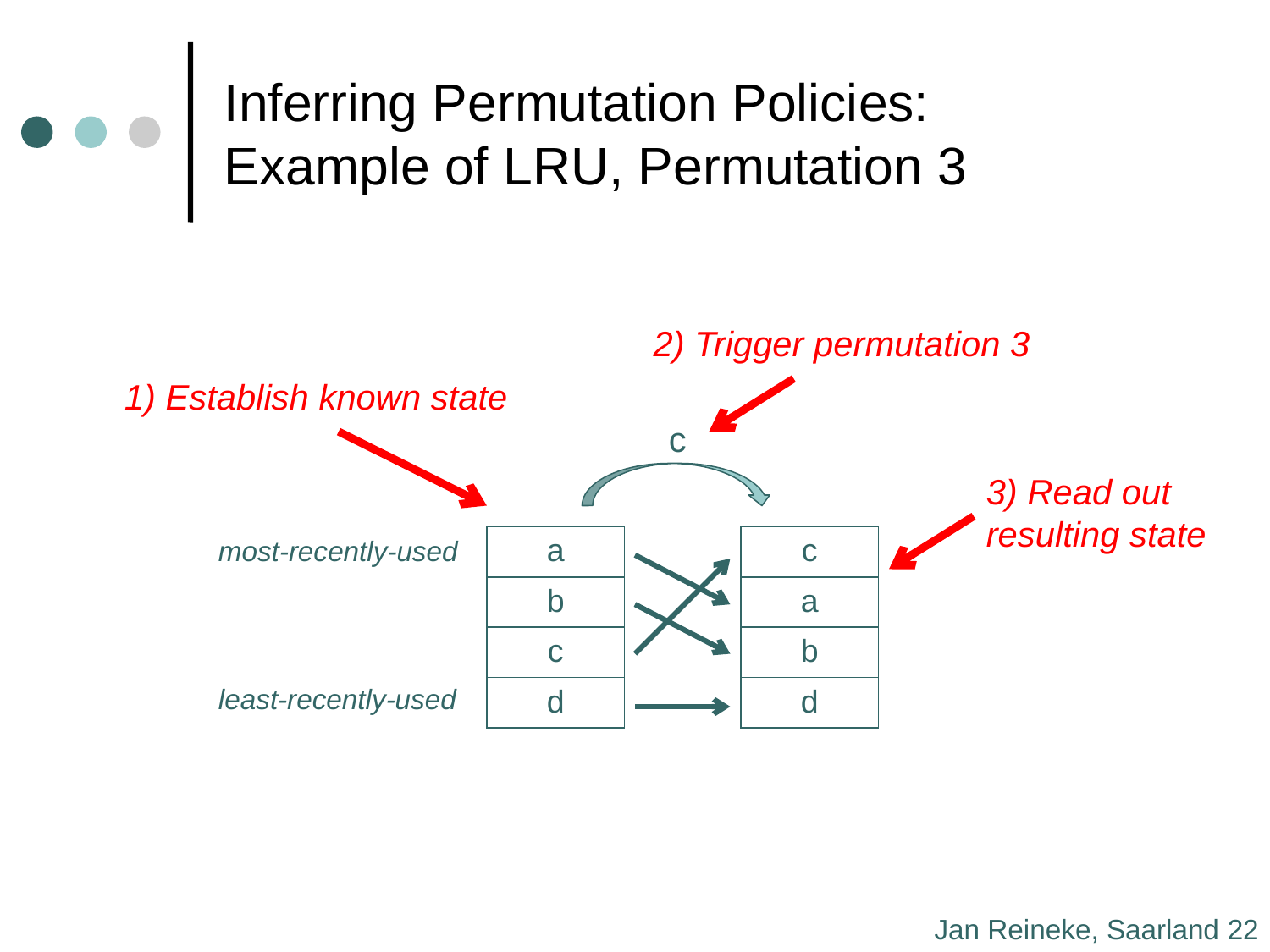

# Inferring Permutation Policies: Example of LRU, Permutation 3
2) Trigger permutation 3
1) Establish known state
c

3) Read out resulting state
most-recently-used
| a |
| --- |
| b |
| c |
| d |
| c |
| --- |
| a |
| b |
| d |
least-recently-used